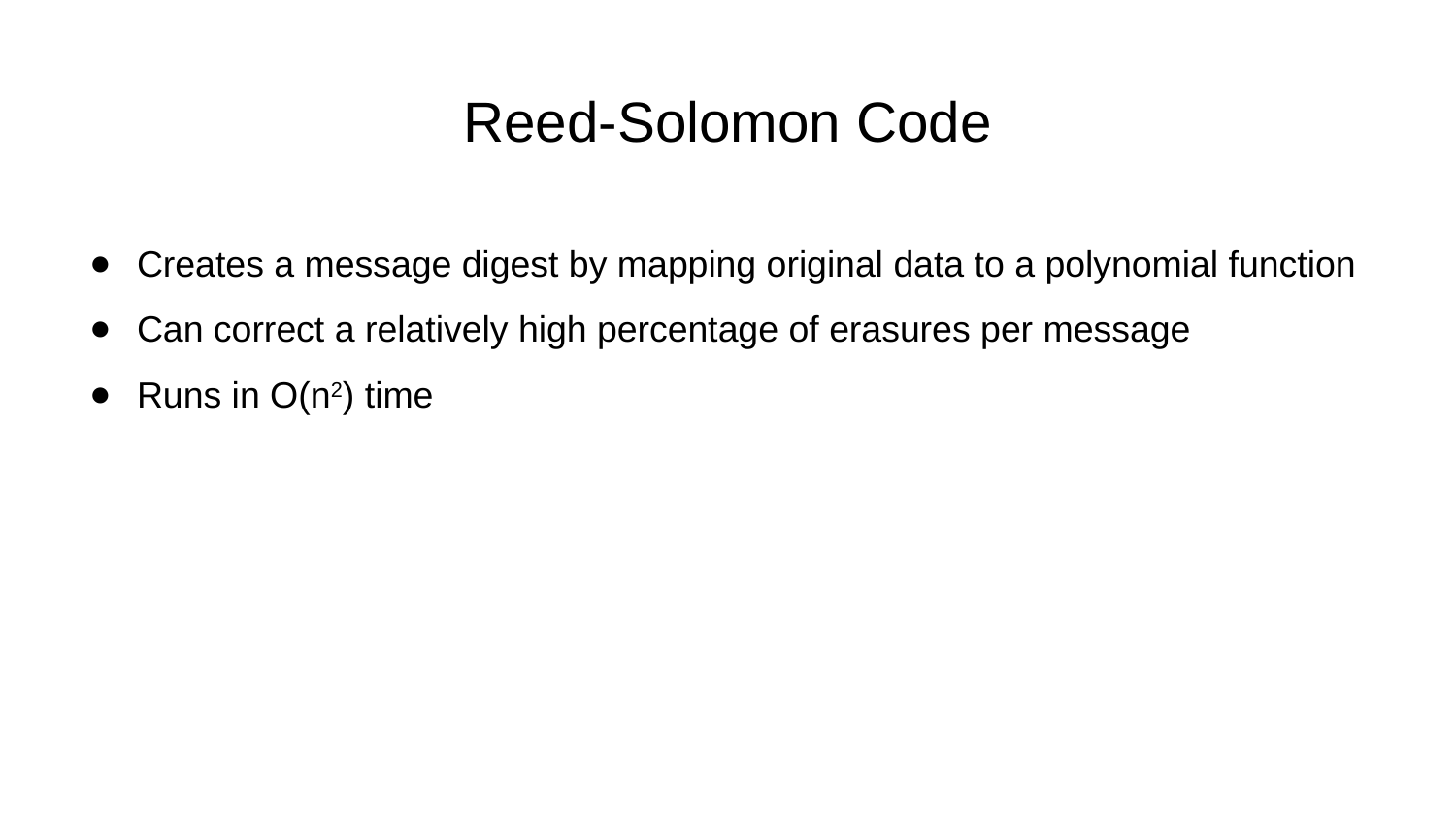

# Reed-Solomon Code
Creates a message digest by mapping original data to a polynomial function
Can correct a relatively high percentage of erasures per message
Runs in O(n2) time